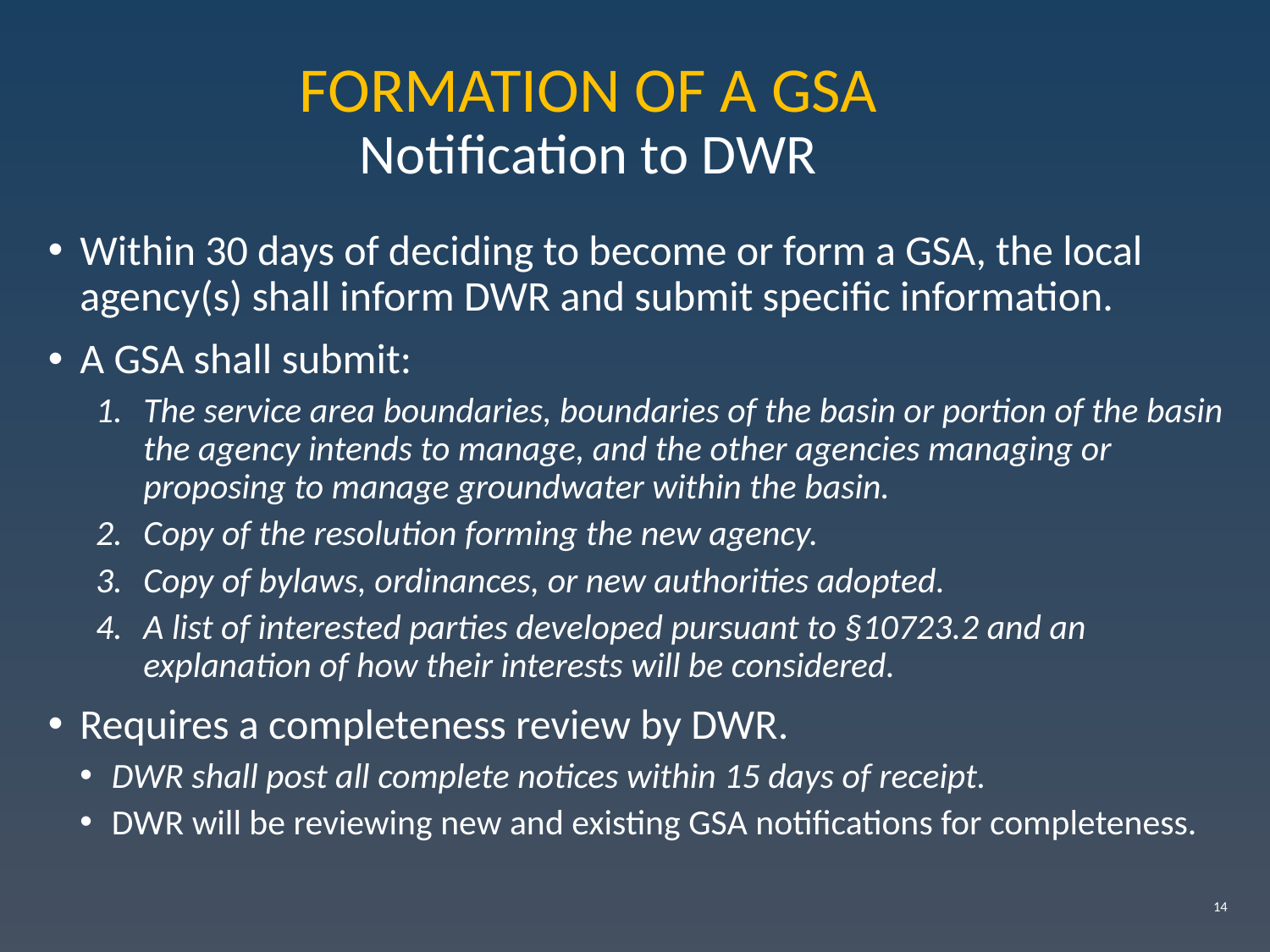

# FORMATION OF A GSA Notification to DWR
Within 30 days of deciding to become or form a GSA, the local agency(s) shall inform DWR and submit specific information.
A GSA shall submit:
The service area boundaries, boundaries of the basin or portion of the basin the agency intends to manage, and the other agencies managing or proposing to manage groundwater within the basin.
Copy of the resolution forming the new agency.
Copy of bylaws, ordinances, or new authorities adopted.
A list of interested parties developed pursuant to §10723.2 and an explanation of how their interests will be considered.
Requires a completeness review by DWR.
DWR shall post all complete notices within 15 days of receipt.
DWR will be reviewing new and existing GSA notifications for completeness.
14